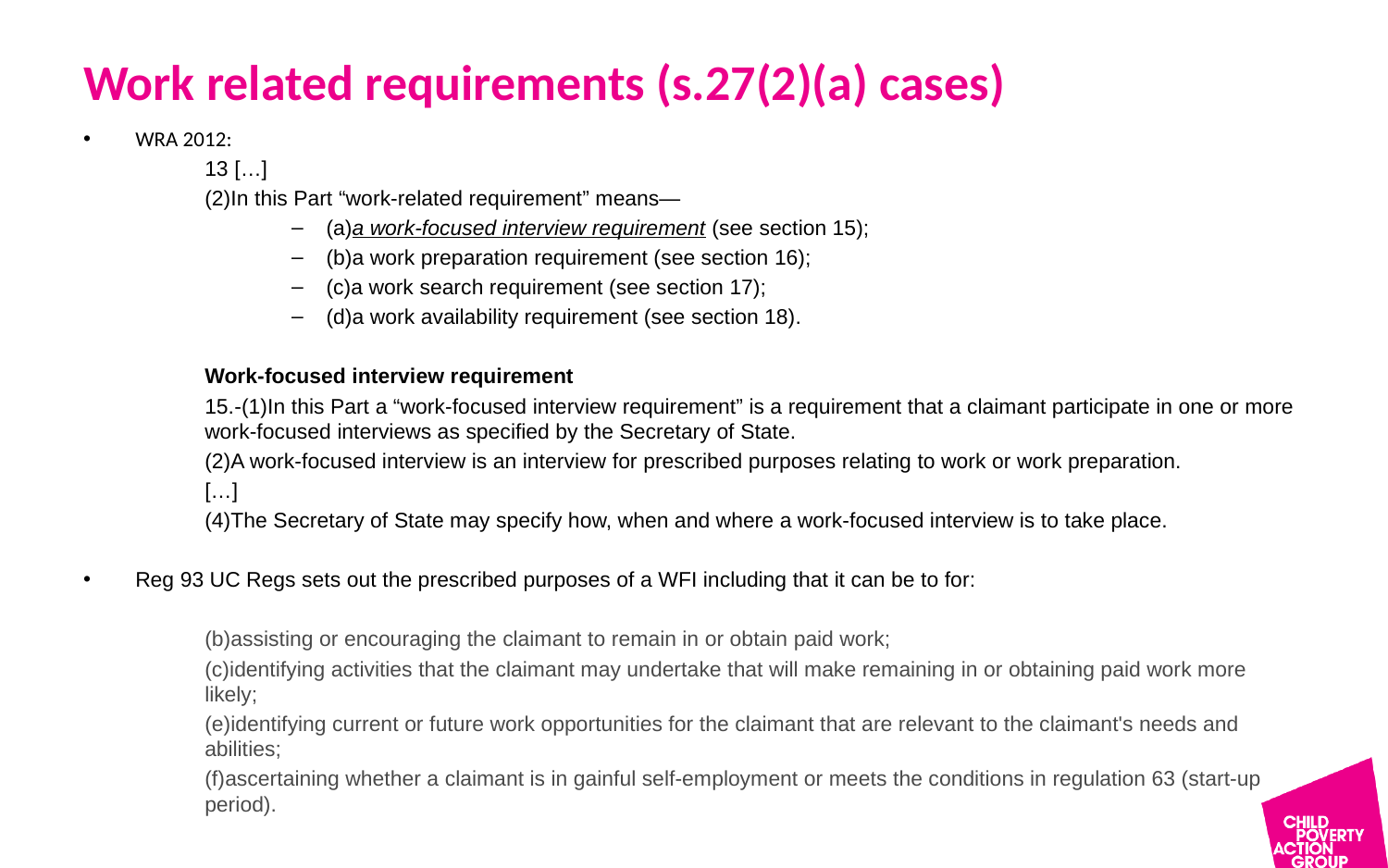

# Work related requirements (s.27(2)(a) cases)
WRA 2012:
13 […]
(2)In this Part “work-related requirement” means—
(a)a work-focused interview requirement (see section 15);
(b)a work preparation requirement (see section 16);
(c)a work search requirement (see section 17);
(d)a work availability requirement (see section 18).

Work-focused interview requirement
15.-(1)In this Part a “work-focused interview requirement” is a requirement that a claimant participate in one or more work-focused interviews as specified by the Secretary of State.
(2)A work-focused interview is an interview for prescribed purposes relating to work or work preparation.
[…]
(4)The Secretary of State may specify how, when and where a work-focused interview is to take place.

Reg 93 UC Regs sets out the prescribed purposes of a WFI including that it can be to for:

(b)assisting or encouraging the claimant to remain in or obtain paid work;
(c)identifying activities that the claimant may undertake that will make remaining in or obtaining paid work more likely;
(e)identifying current or future work opportunities for the claimant that are relevant to the claimant's needs and abilities;
(f)ascertaining whether a claimant is in gainful self-employment or meets the conditions in regulation 63 (start-up period).